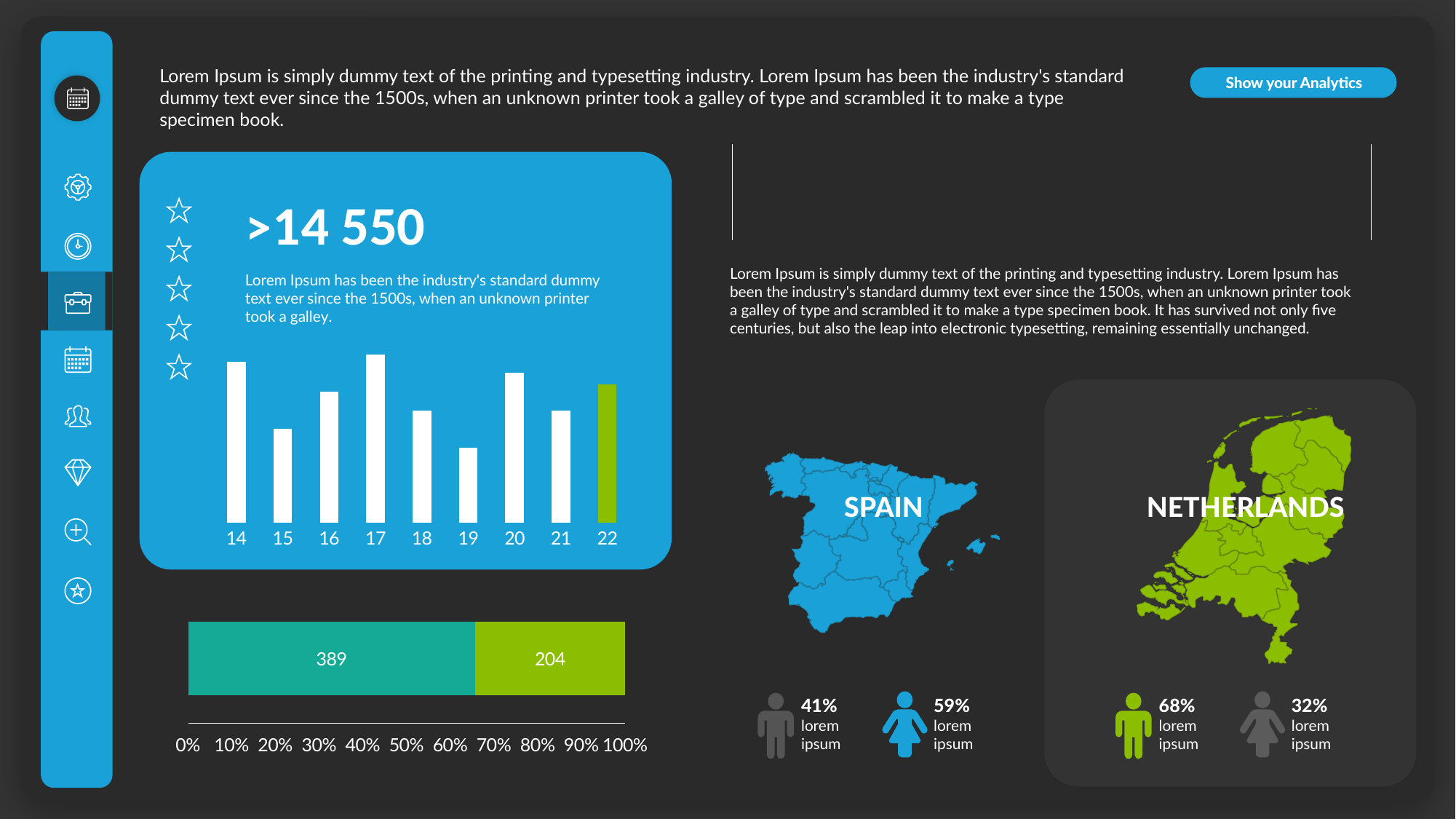

Lorem Ipsum is simply dummy text of the printing and typesetting industry. Lorem Ipsum has been the industry's standard dummy text ever since the 1500s, when an unknown printer took a galley of type and scrambled it to make a type specimen book.

Show your Analytics

### Chart

| Category | Actual | Planned |
|---|---|---|
| Last month | 2.0 | 1.0 |
>14 550

Lorem Ipsum is simply dummy text of the printing and typesetting industry. Lorem Ipsum has been the industry's standard dummy text ever since the 1500s, when an unknown printer took a galley of type and scrambled it to make a type specimen book. It has survived not only five centuries, but also the leap into electronic typesetting, remaining essentially unchanged.
Lorem Ipsum has been the industry's standard dummy text ever since the 1500s, when an unknown printer took a galley.

### Chart

| Category | Series 1 |
|---|---|
| 14 | 4.3 |
| 15 | 2.5 |
| 16 | 3.5 |
| 17 | 4.5 |
| 18 | 3.0 |
| 19 | 2.0 |
| 20 | 4.0 |
| 21 | 3.0 |
| 22 | 3.7 |

SPAIN
NETHERLANDS

### Chart

| Category | Stage I | Stage II |
|---|---|---|
| Progress | 389.0 | 204.0 |
41%
lorem ipsum
59%
lorem ipsum
68%
lorem ipsum
32%
lorem ipsum